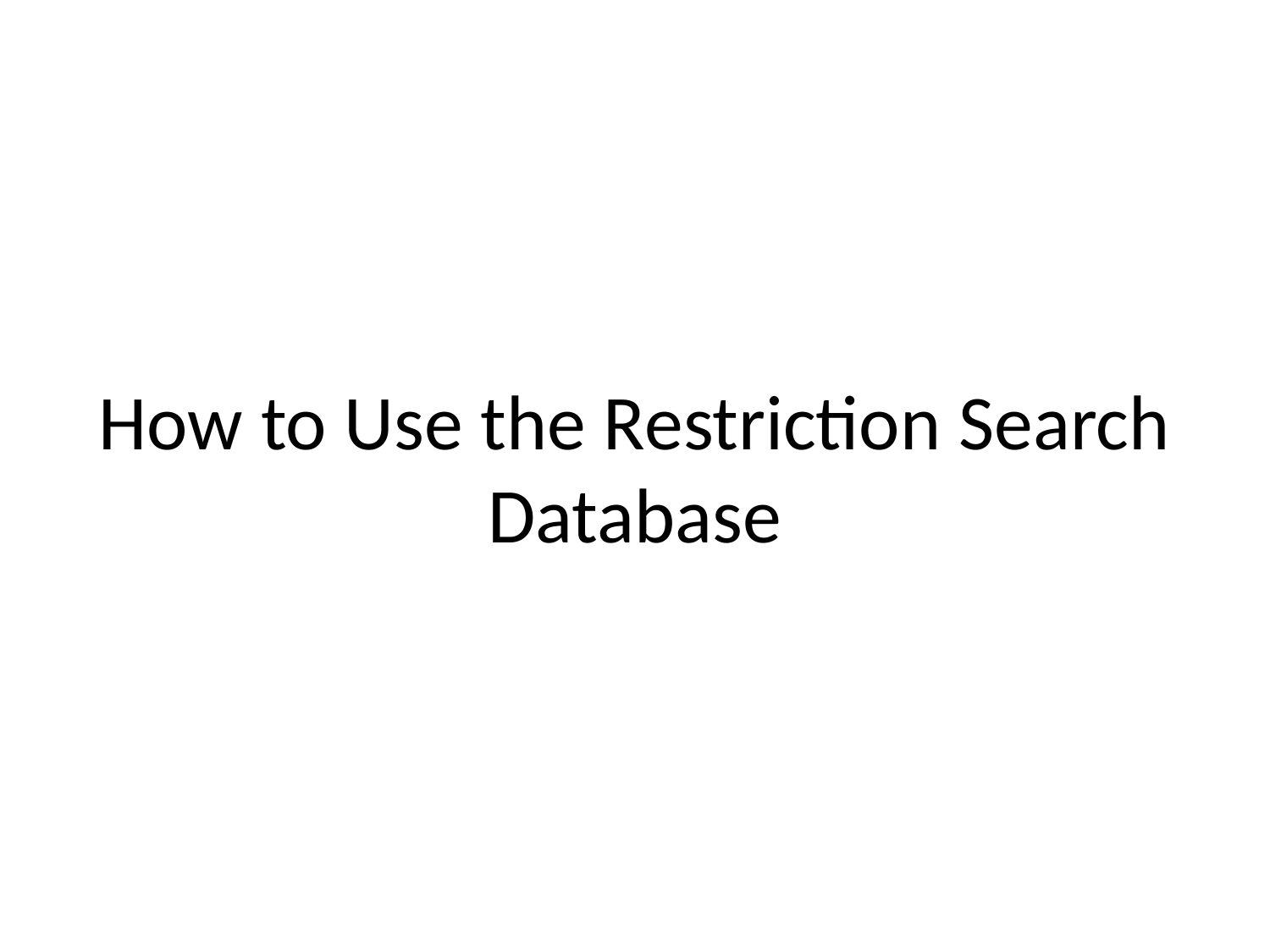

# How to Use the Restriction Search Database